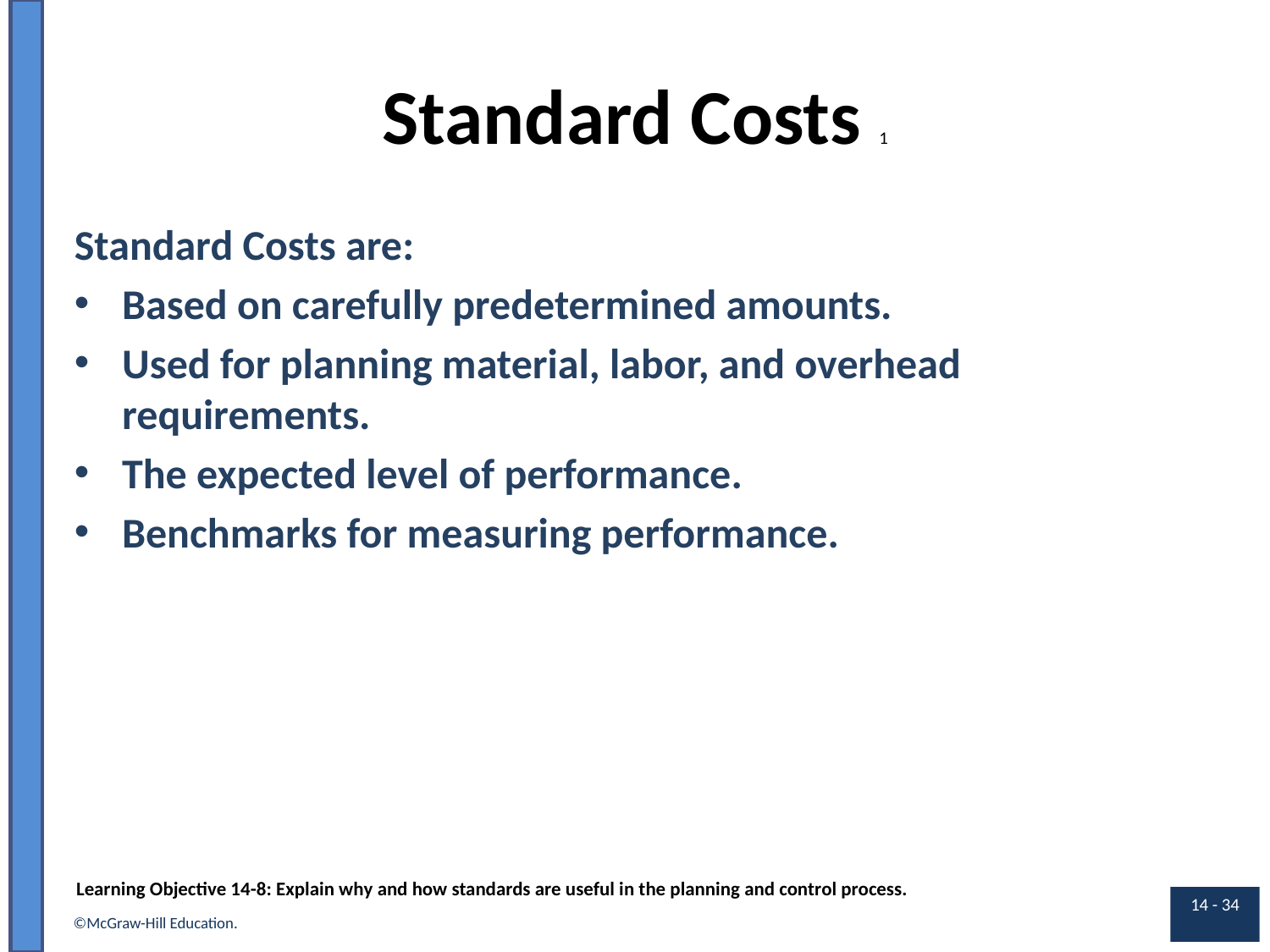

# Standard Costs 1
Standard Costs are:
Based on carefully predetermined amounts.
Used for planning material, labor, and overhead requirements.
The expected level of performance.
Benchmarks for measuring performance.
Learning Objective 14-8: Explain why and how standards are useful in the planning and control process.